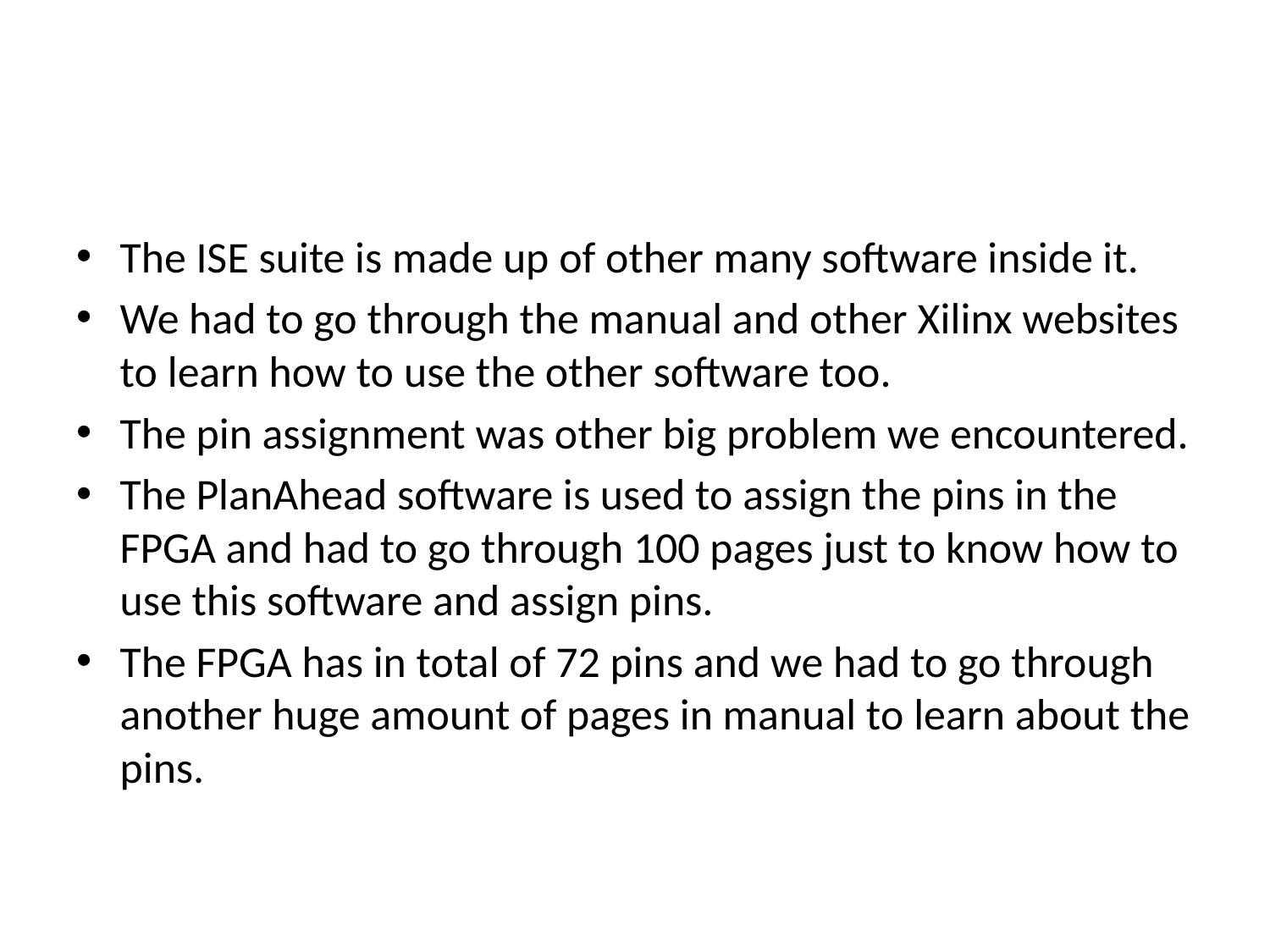

The ISE suite is made up of other many software inside it.
We had to go through the manual and other Xilinx websites to learn how to use the other software too.
The pin assignment was other big problem we encountered.
The PlanAhead software is used to assign the pins in the FPGA and had to go through 100 pages just to know how to use this software and assign pins.
The FPGA has in total of 72 pins and we had to go through another huge amount of pages in manual to learn about the pins.